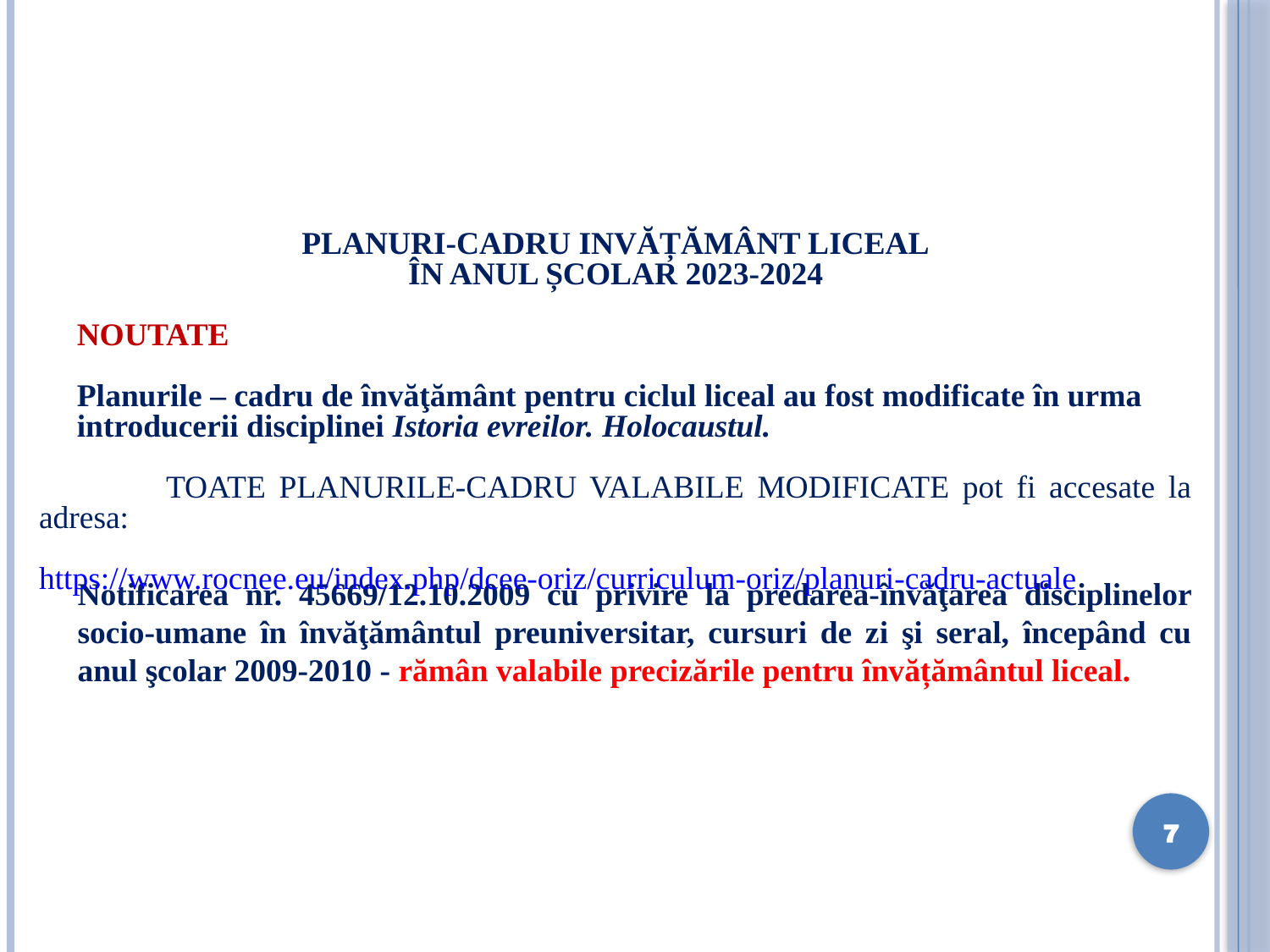

PLANURI-CADRU INVĂȚĂMÂNT LICEAL
ÎN ANUL ȘCOLAR 2023-2024

	NOUTATE

	Planurile – cadru de învăţământ pentru ciclul liceal au fost modificate în urma introducerii disciplinei Istoria evreilor. Holocaustul.

	TOATE PLANURILE-CADRU VALABILE MODIFICATE pot fi accesate la adresa:
	https://www.rocnee.eu/index.php/dcee-oriz/curriculum-oriz/planuri-cadru-actuale
Notificarea nr. 45669/12.10.2009 cu privire la predarea-învăţarea disciplinelor socio-umane în învăţământul preuniversitar, cursuri de zi şi seral, începând cu anul şcolar 2009-2010 - rămân valabile precizările pentru învățământul liceal.
7